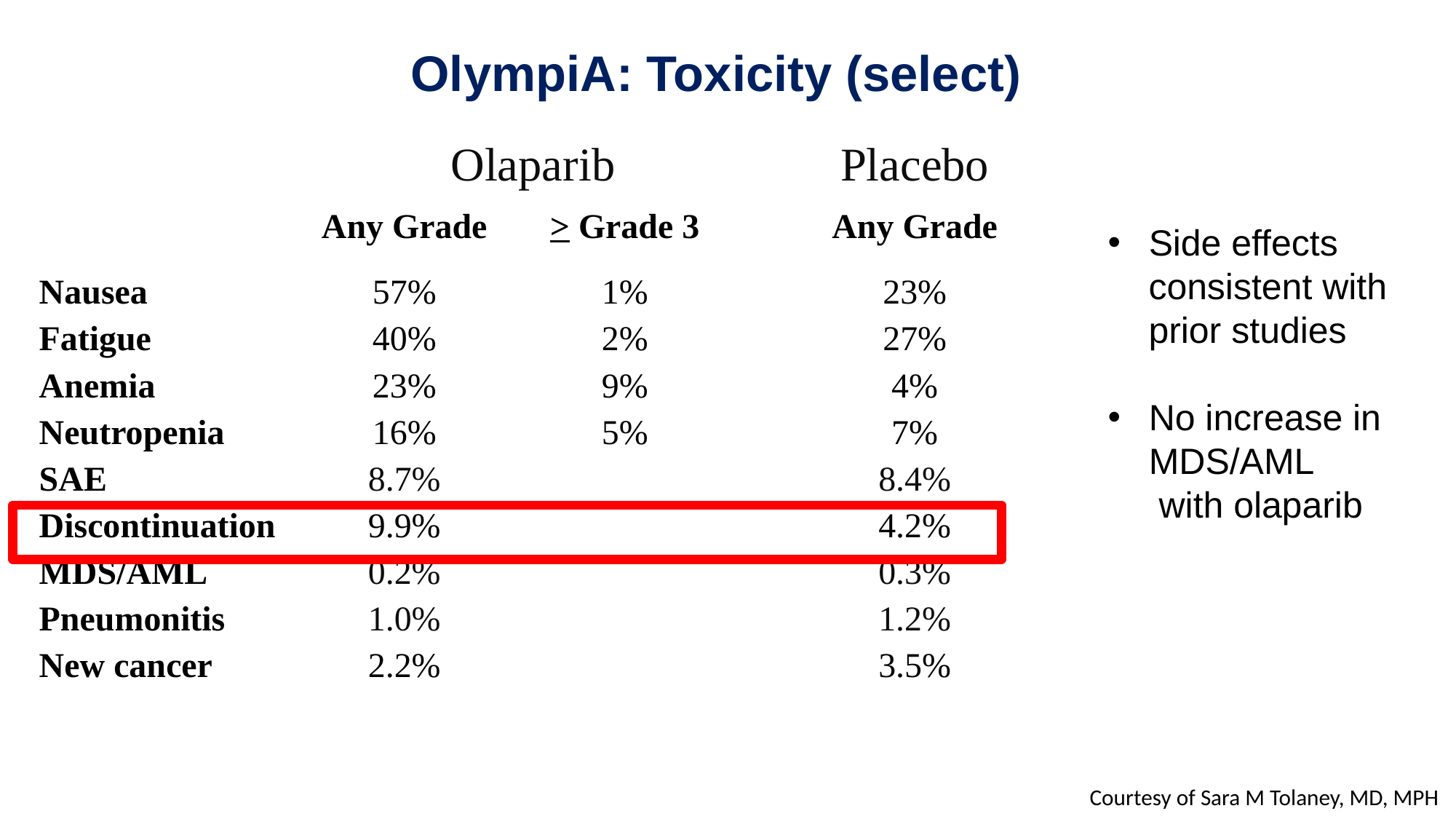

# OlympiA: Toxicity (select)
35
|  | Olaparib |  | Placebo |
| --- | --- | --- | --- |
|  | Any Grade | > Grade 3 | Any Grade |
| Nausea | 57% | 1% | 23% |
| Fatigue | 40% | 2% | 27% |
| Anemia | 23% | 9% | 4% |
| Neutropenia | 16% | 5% | 7% |
| SAE | 8.7% |  | 8.4% |
| Discontinuation | 9.9% |  | 4.2% |
| MDS/AML | 0.2% |  | 0.3% |
| Pneumonitis | 1.0% |  | 1.2% |
| New cancer | 2.2% |  | 3.5% |
Side effects
    consistent with
    prior studies

No increase in MDS/AML           with olaparib

Tutt et al. NEJM 2021
Courtesy of Sara M Tolaney, MD, MPH
Nadine Tung, MD (